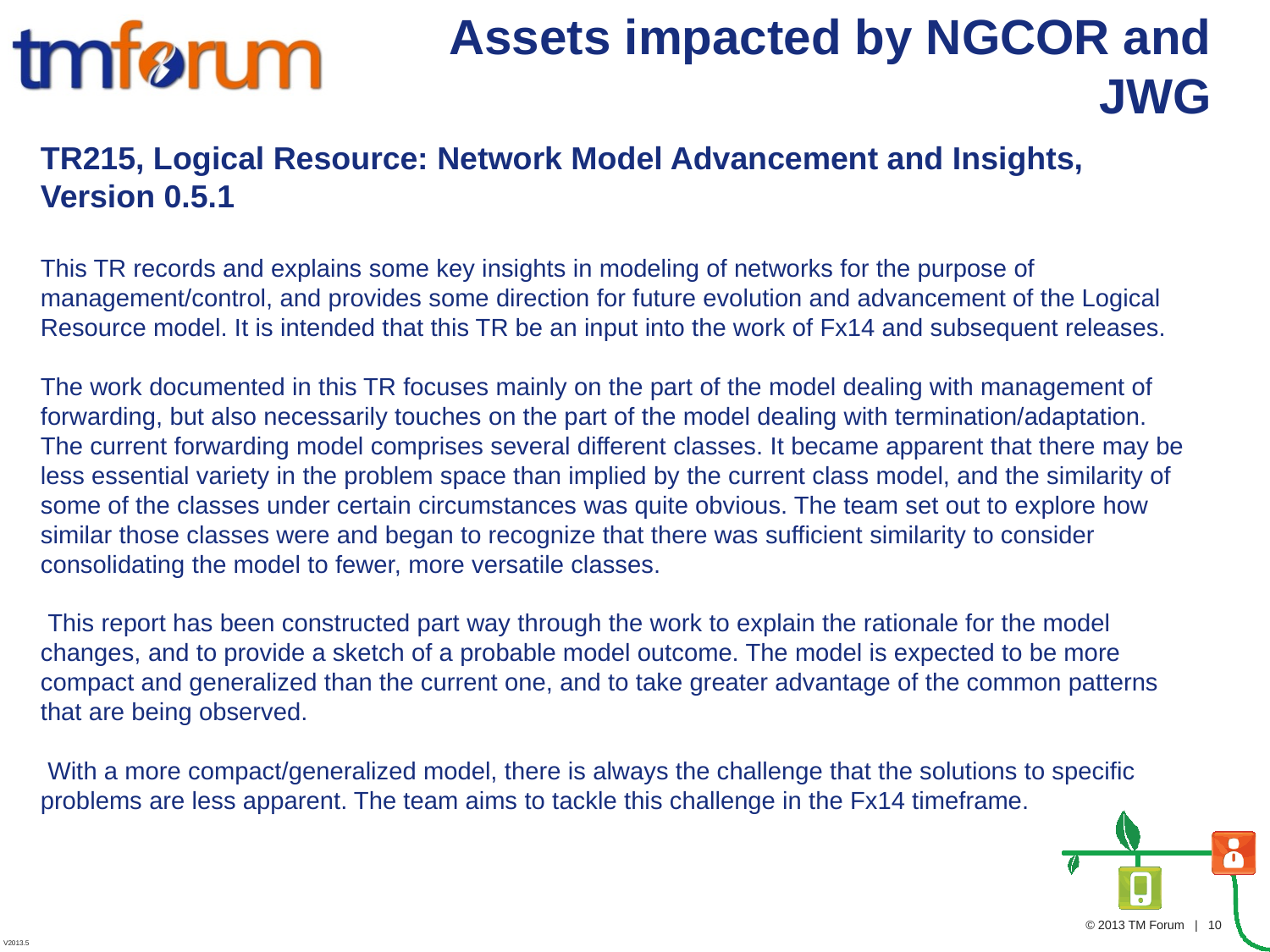

# Assets impacted by NGCOR and JWG
TR215, Logical Resource: Network Model Advancement and Insights, Version 0.5.1

This TR records and explains some key insights in modeling of networks for the purpose of management/control, and provides some direction for future evolution and advancement of the Logical Resource model. It is intended that this TR be an input into the work of Fx14 and subsequent releases.

The work documented in this TR focuses mainly on the part of the model dealing with management of forwarding, but also necessarily touches on the part of the model dealing with termination/adaptation. The current forwarding model comprises several different classes. It became apparent that there may be less essential variety in the problem space than implied by the current class model, and the similarity of some of the classes under certain circumstances was quite obvious. The team set out to explore how similar those classes were and began to recognize that there was sufficient similarity to consider consolidating the model to fewer, more versatile classes.

 This report has been constructed part way through the work to explain the rationale for the model changes, and to provide a sketch of a probable model outcome. The model is expected to be more compact and generalized than the current one, and to take greater advantage of the common patterns that are being observed.

 With a more compact/generalized model, there is always the challenge that the solutions to specific problems are less apparent. The team aims to tackle this challenge in the Fx14 timeframe.